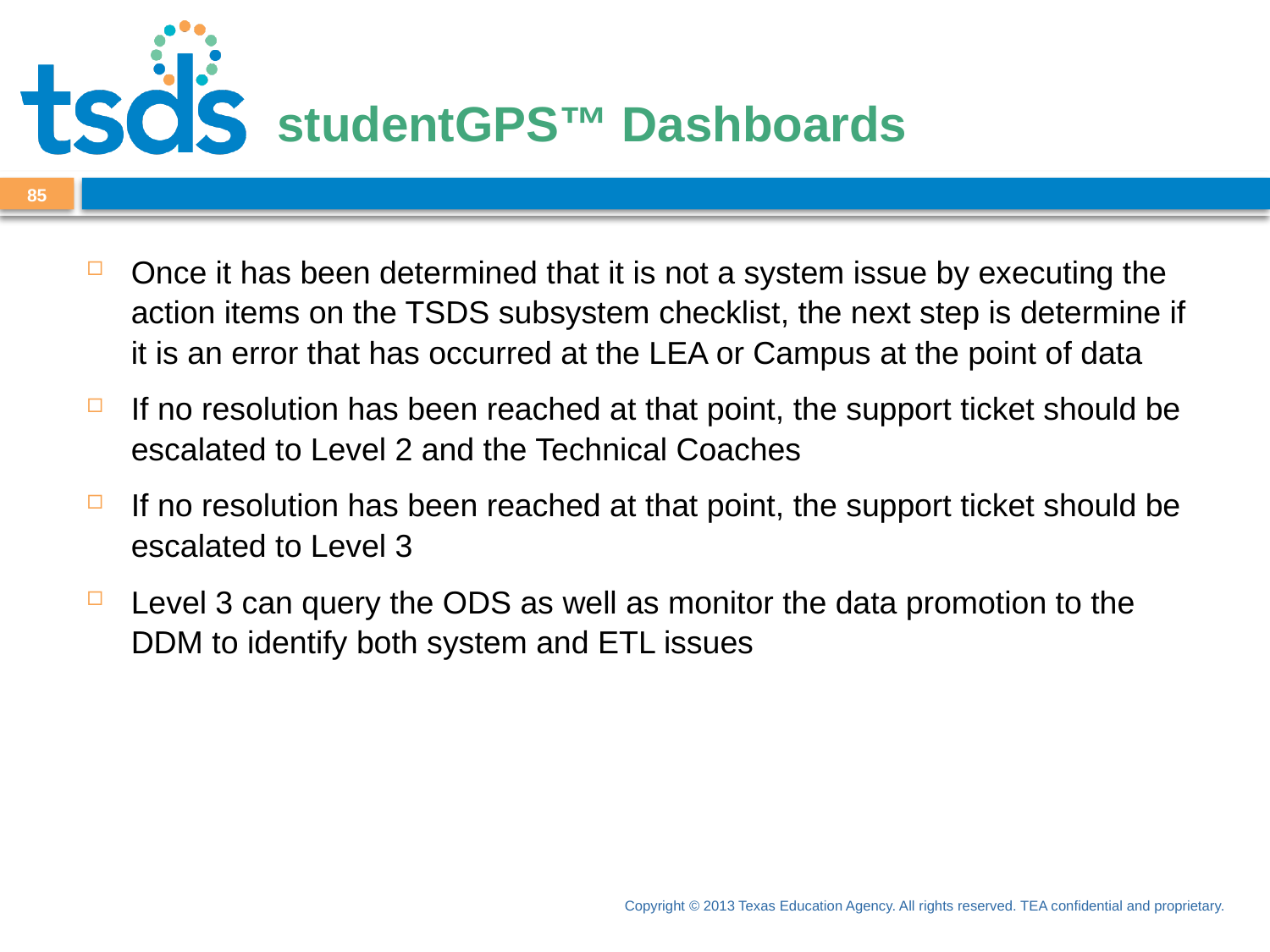

# studentGPS™ Dashboards
85
Once it has been determined that it is not a system issue by executing the action items on the TSDS subsystem checklist, the next step is determine if it is an error that has occurred at the LEA or Campus at the point of data
If no resolution has been reached at that point, the support ticket should be escalated to Level 2 and the Technical Coaches
If no resolution has been reached at that point, the support ticket should be escalated to Level 3
Level 3 can query the ODS as well as monitor the data promotion to the DDM to identify both system and ETL issues